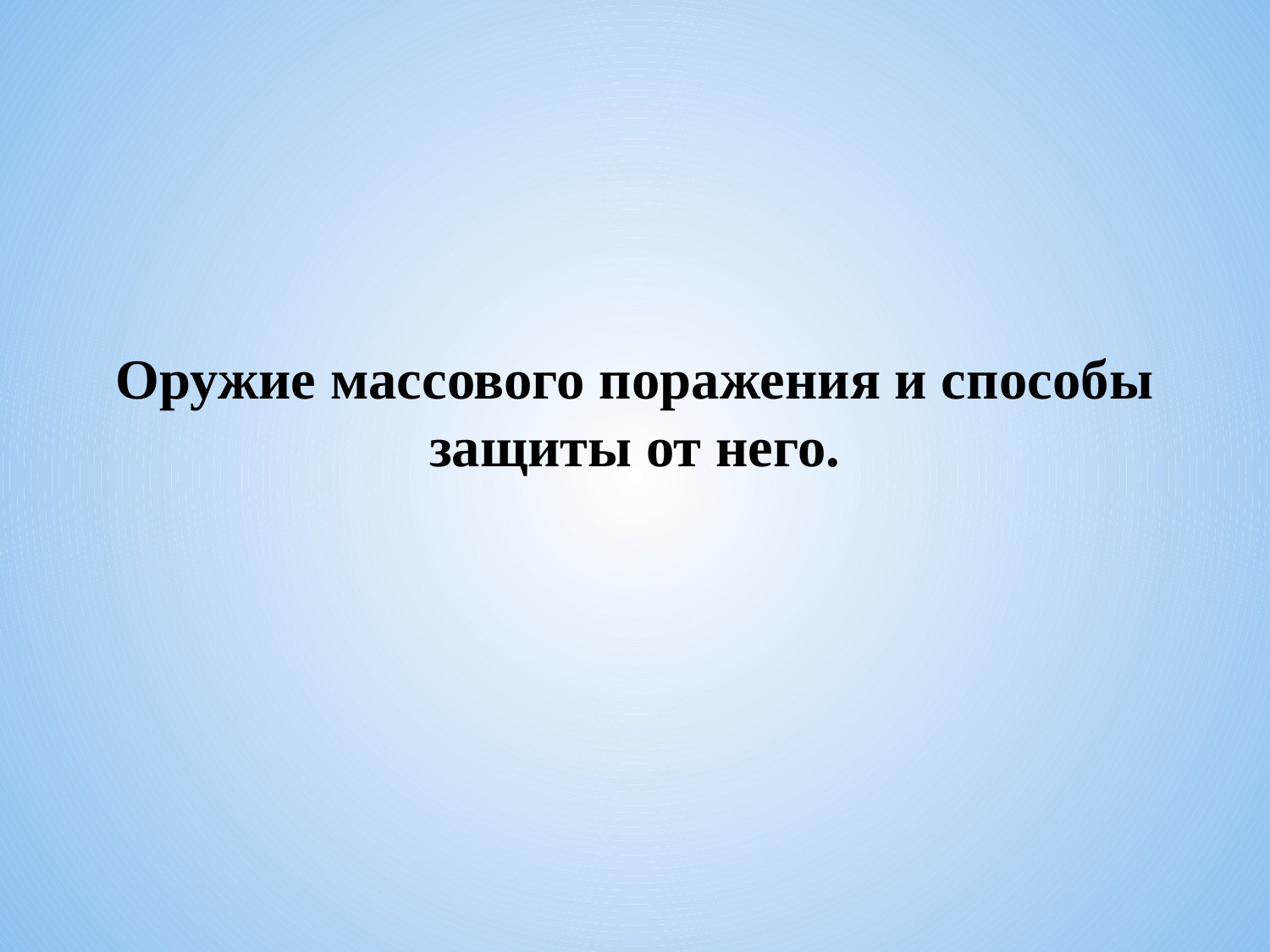

Оружие массового поражения и способы защиты от него.